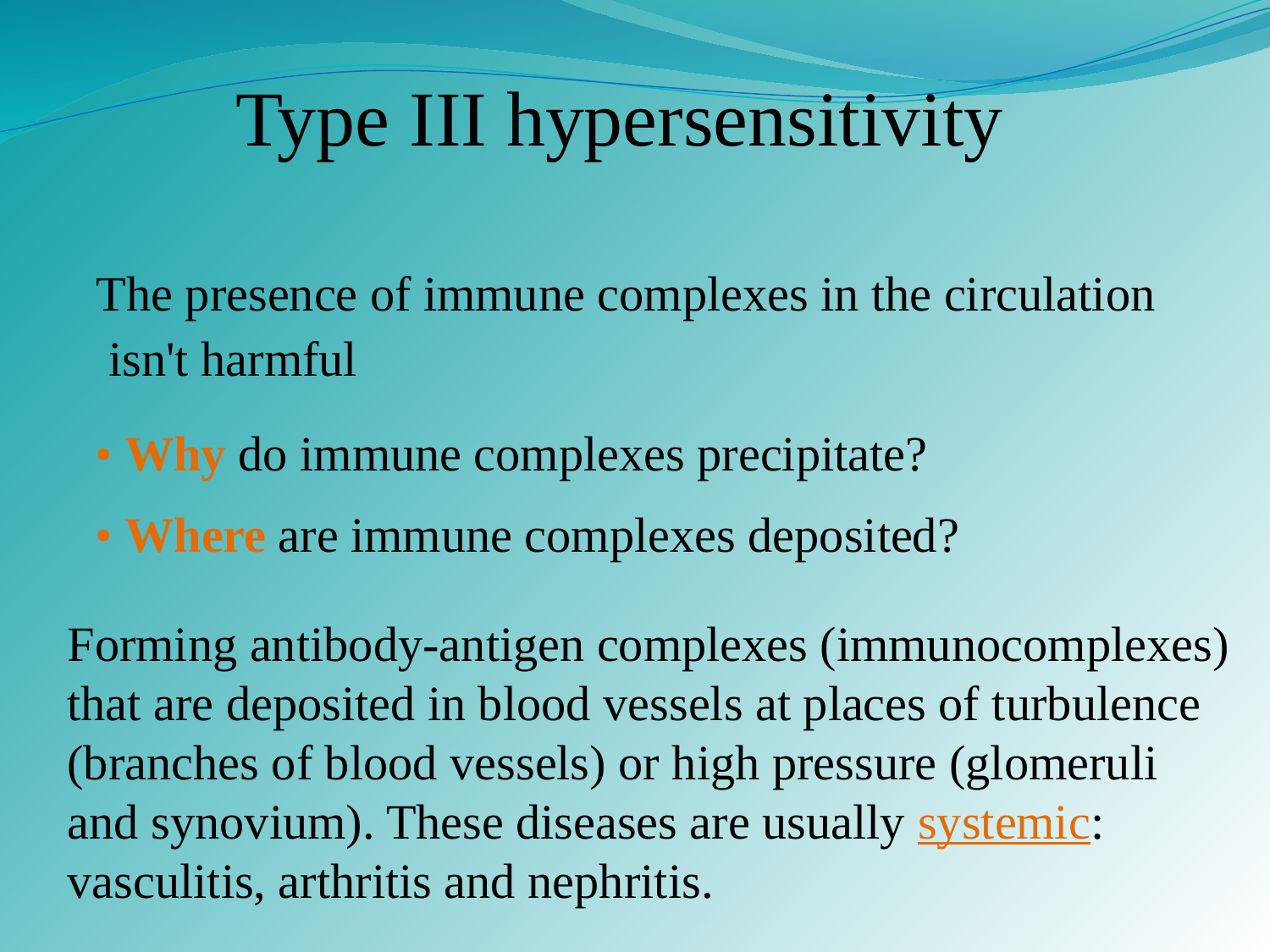

Type III hypersensitivity
The presence of immune complexes in the circulation
 isn't harmful
• Why do immune complexes precipitate?
• Where are immune complexes deposited?
Forming antibody-antigen complexes (immunocomplexes) that are deposited in blood vessels at places of turbulence (branches of blood vessels) or high pressure (glomeruli and synovium). These diseases are usually systemic: vasculitis, arthritis and nephritis.